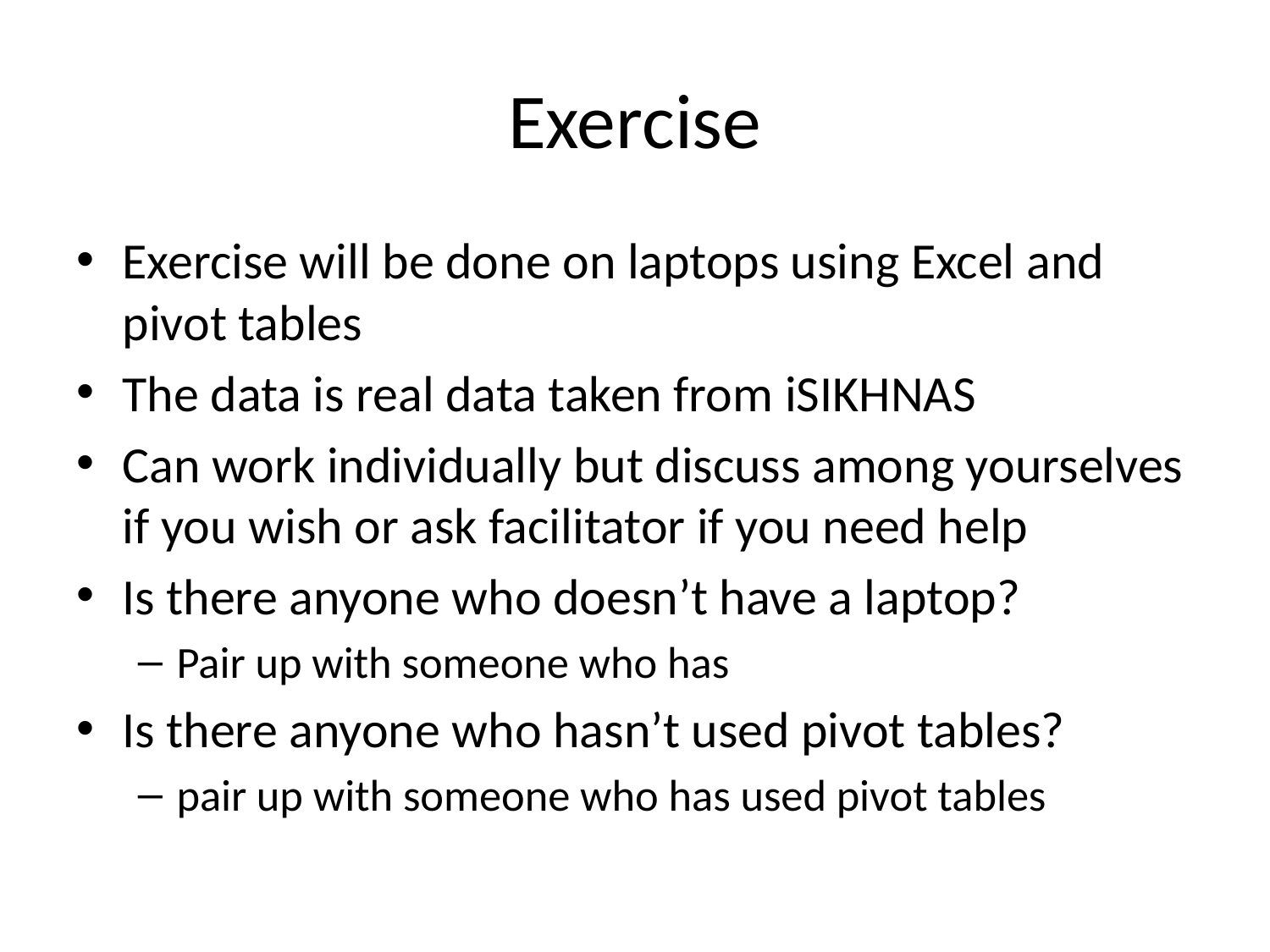

# Exercise
Exercise will be done on laptops using Excel and pivot tables
The data is real data taken from iSIKHNAS
Can work individually but discuss among yourselves if you wish or ask facilitator if you need help
Is there anyone who doesn’t have a laptop?
Pair up with someone who has
Is there anyone who hasn’t used pivot tables?
pair up with someone who has used pivot tables